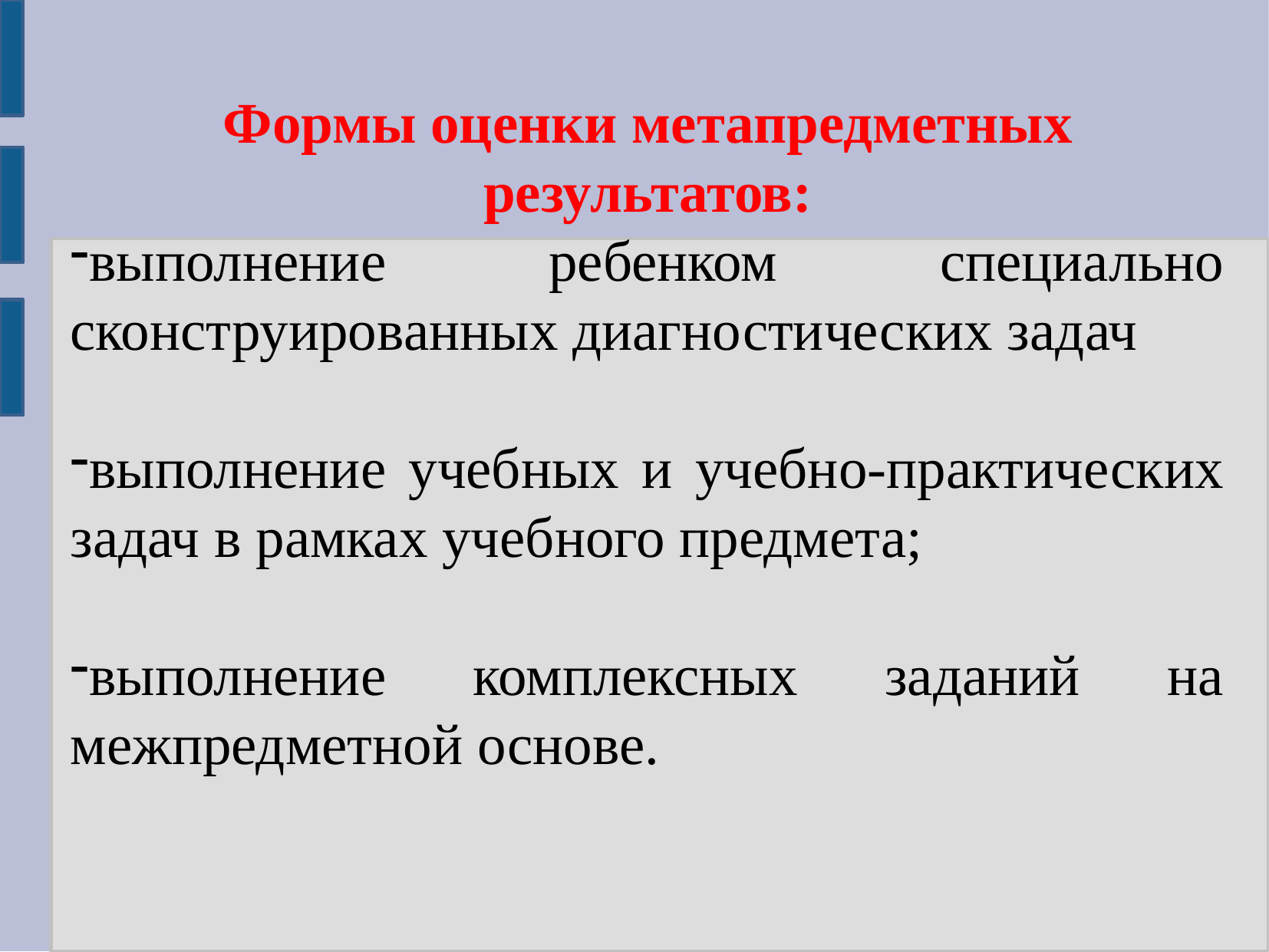

Формы оценки метапредметных результатов:
выполнение ребенком специально сконструированных диагностических задач

выполнение учебных и учебно-практических задач в рамках учебного предмета;

выполнение комплексных заданий на межпредметной основе.